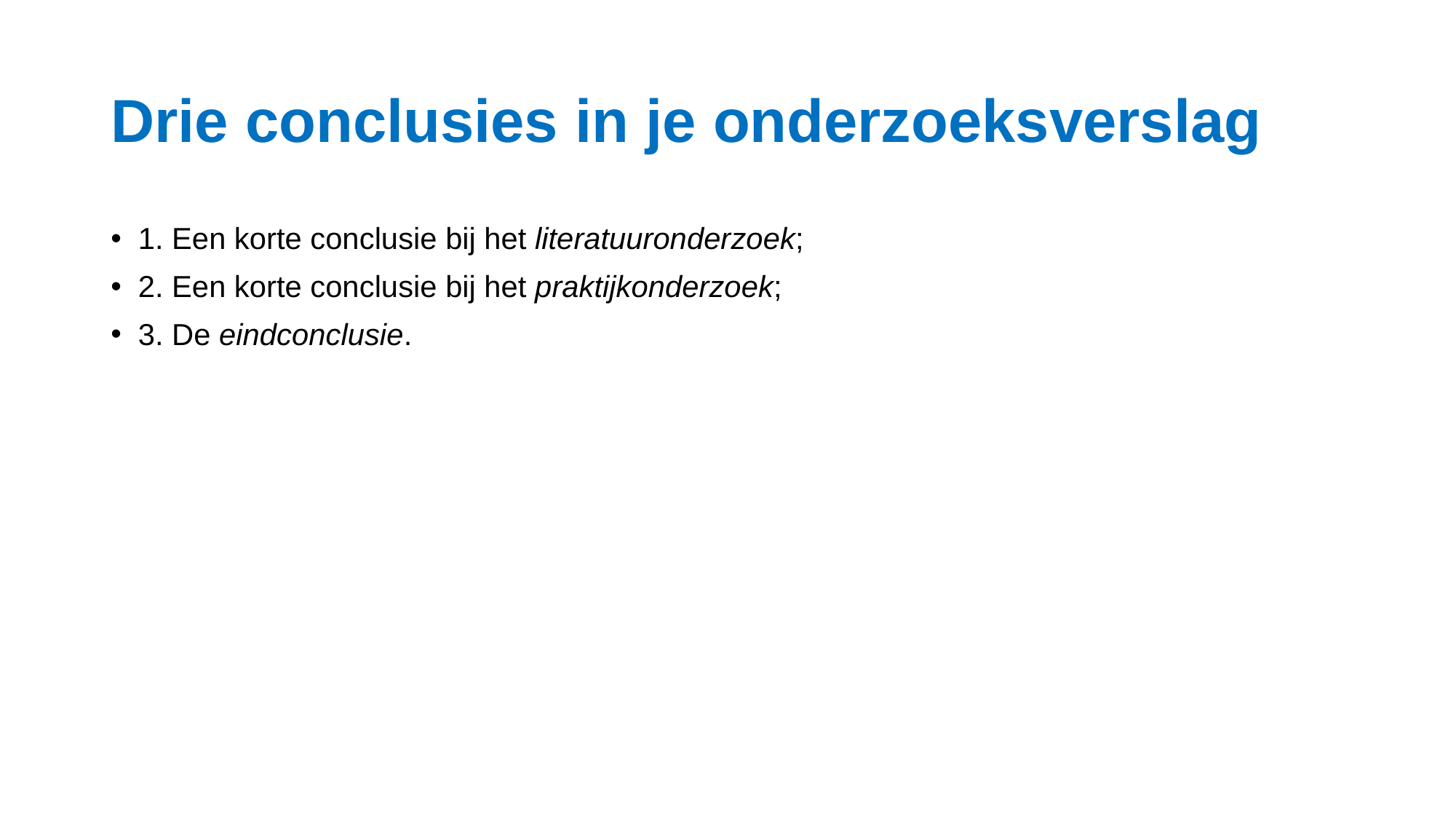

# Drie conclusies in je onderzoeksverslag
1. Een korte conclusie bij het literatuuronderzoek;
2. Een korte conclusie bij het praktijkonderzoek;
3. De eindconclusie.